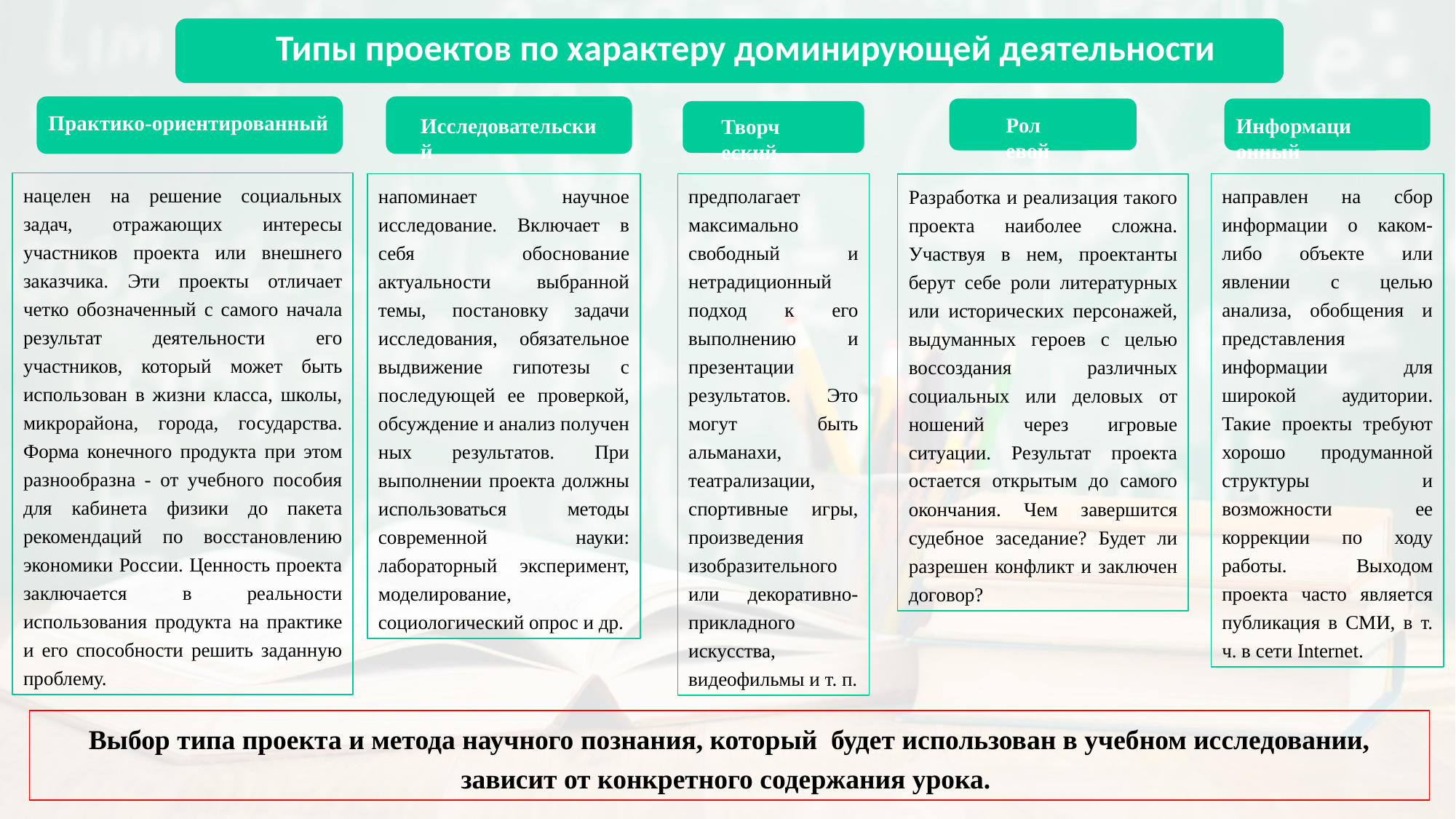

Типы проектов по характеру доминирующей деятельности

Практико-ориентированный

Исследовательский

Ролевой

Информационный

Творческий
нацелен на решение социальных задач, отражающих интересы участников проекта или внешнего заказчика. Эти проекты отличает четко обозначенный с самого начала результат деятельности его участников, который может быть использован в жизни класса, школы, микрорайона, города, государства. Форма конечного продукта при этом разнообразна - от учебного пособия для кабинета физики до пакета рекомендаций по восстановлению экономики России. Ценность проекта заключается в реальности использования продукта на практике и его способности решить заданную проблему.
напоминает научное исследование. Включает в себя обоснование актуальности выбранной темы, постановку задачи исследования, обяза­тельное выдвижение гипотезы с последующей ее проверкой, обсуждение и анализ получен­ных результатов. При выполнении проекта должны использовать­ся методы современной науки: лабораторный эксперимент, моделирование, социологический опрос и др.
предполагает максимально свободный и нетрадиционный подход к его выполнению и презентации результатов. Это могут быть альманахи, театрализации, спортивные игры, произведения изобразительного или декоративно-прикладного искусства, видеофильмы и т. п.
направлен на сбор информации о каком-либо объекте или явлении с целью анализа, обобщения и представления информации для широкой аудитории. Такие проекты требуют хорошо продуманной структуры и возможности ее коррекции по ходу работы. Выходом проекта часто является публикация в СМИ, в т. ч. в сети Internet.
Разработка и реализация такого проекта наиболее сложна. Участвуя в нем, проектанты берут себе роли литературных или исторических персонажей, выдуманных геро­ев с целью воссоздания различных социальных или деловых от­ношений через игровые ситуации. Результат проекта остается открытым до самого окончания. Чем завершится судебное засе­дание? Будет ли разрешен конфликт и заключен договор?
Выбор типа проекта и метода научного познания, который  будет использован в учебном исследовании, зависит от конкретного содержания урока.